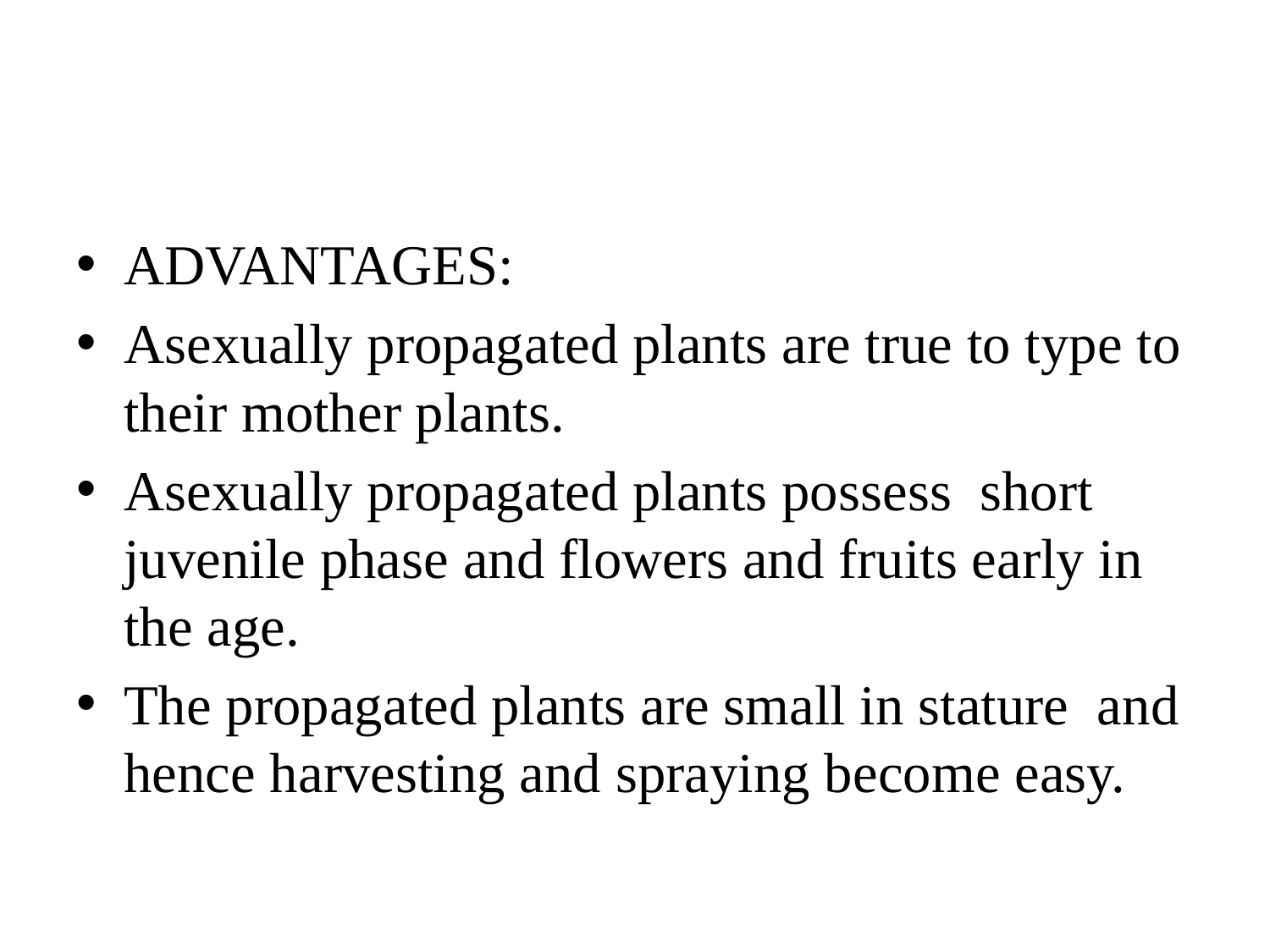

#
ADVANTAGES:
Asexually propagated plants are true to type to their mother plants.
Asexually propagated plants possess  short juvenile phase and flowers and fruits early in the age.
The propagated plants are small in stature  and hence harvesting and spraying become easy.